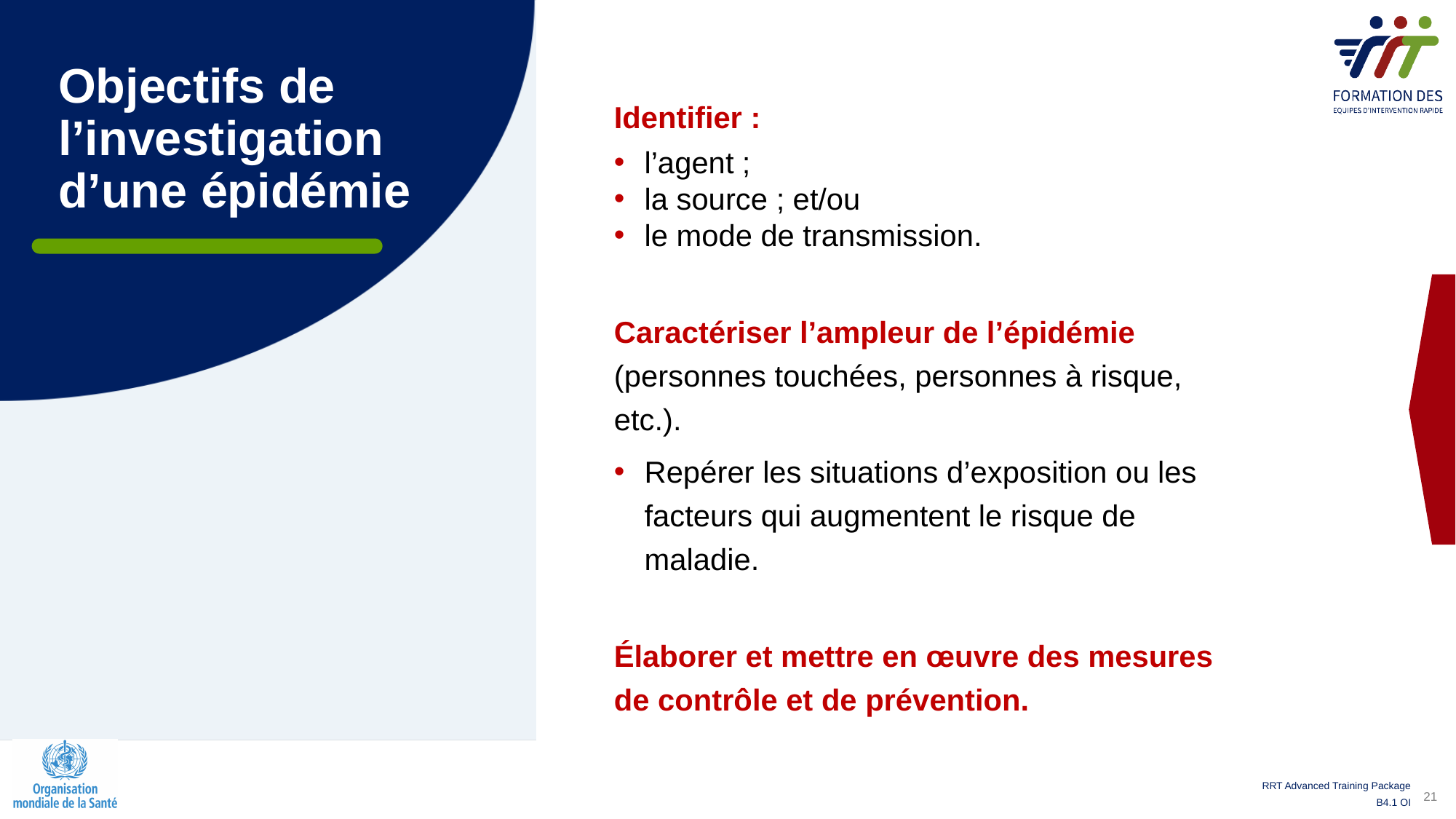

Objectifs de l’investigation d’une épidémie
Identifier :
l’agent ;
la source ; et/ou
le mode de transmission.

Caractériser l’ampleur de l’épidémie (personnes touchées, personnes à risque, etc.).
Repérer les situations d’exposition ou les facteurs qui augmentent le risque de maladie.

Élaborer et mettre en œuvre des mesures de contrôle et de prévention.